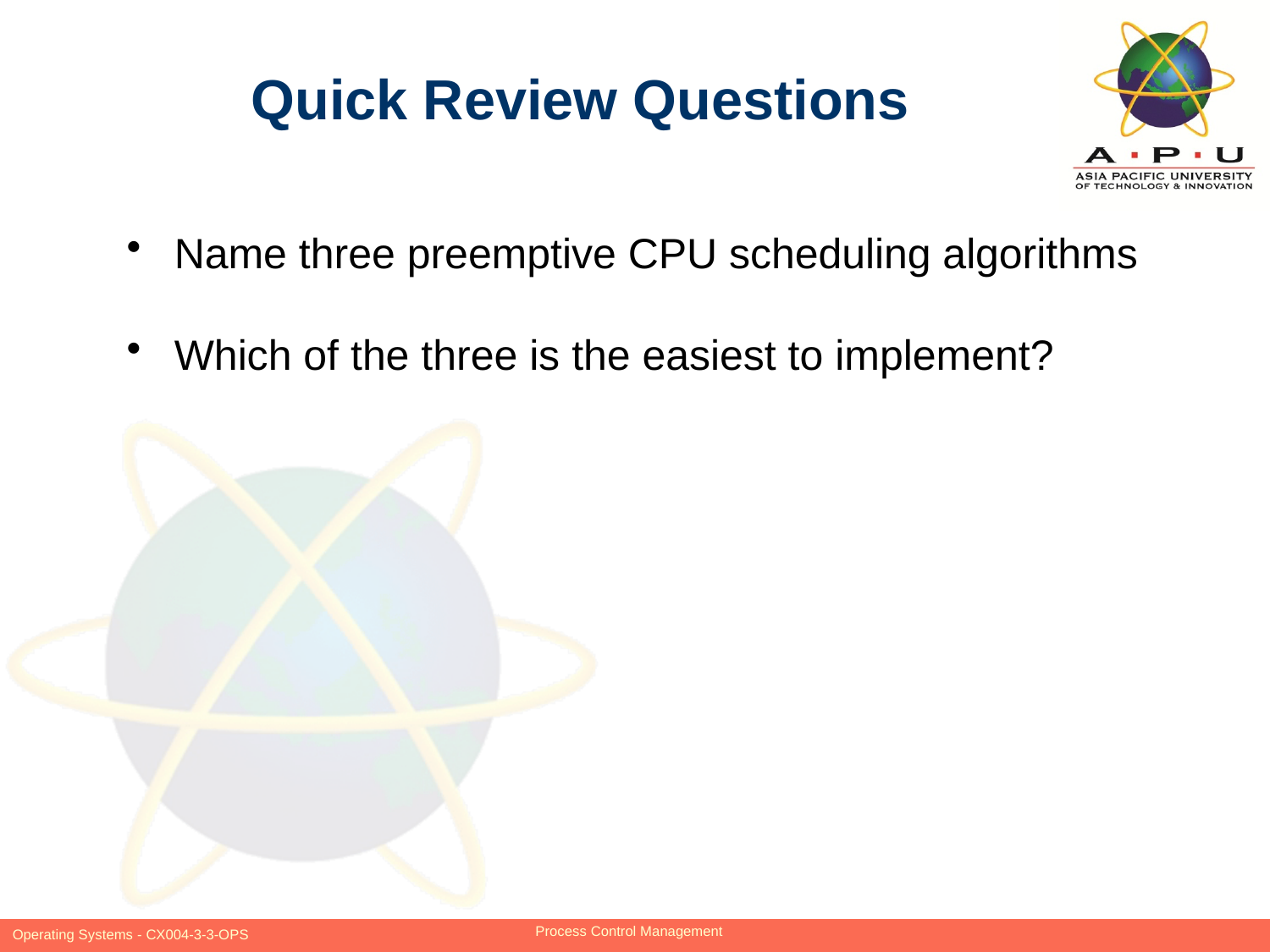

Quick Review Questions

Name three preemptive CPU scheduling algorithms

Which of the three is the easiest to implement?

Slide 14 of 18